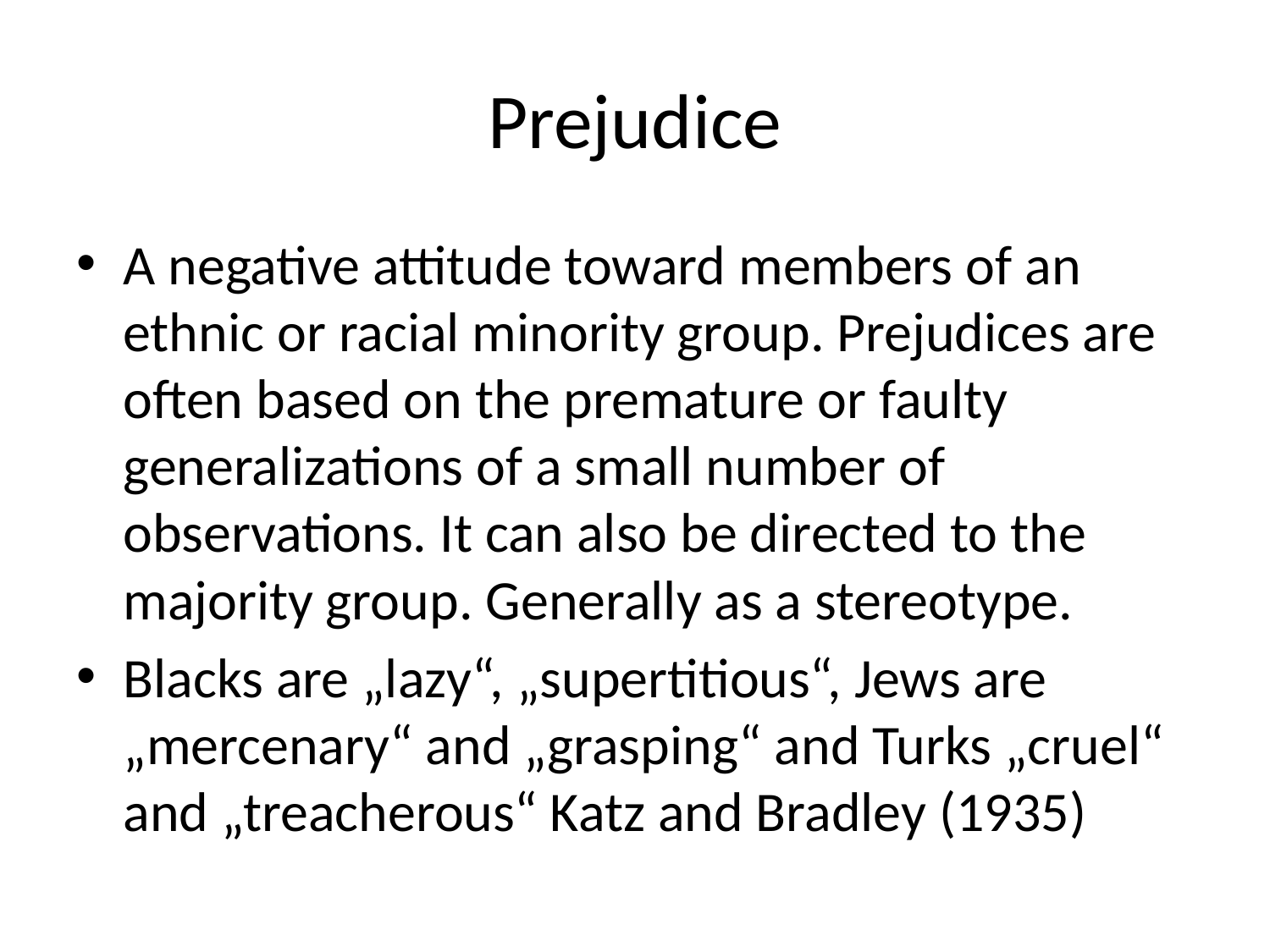

# Prejudice
A negative attitude toward members of an ethnic or racial minority group. Prejudices are often based on the premature or faulty generalizations of a small number of observations. It can also be directed to the majority group. Generally as a stereotype.
Blacks are „lazy“, „supertitious“, Jews are „mercenary“ and „grasping“ and Turks „cruel“ and „treacherous“ Katz and Bradley (1935)